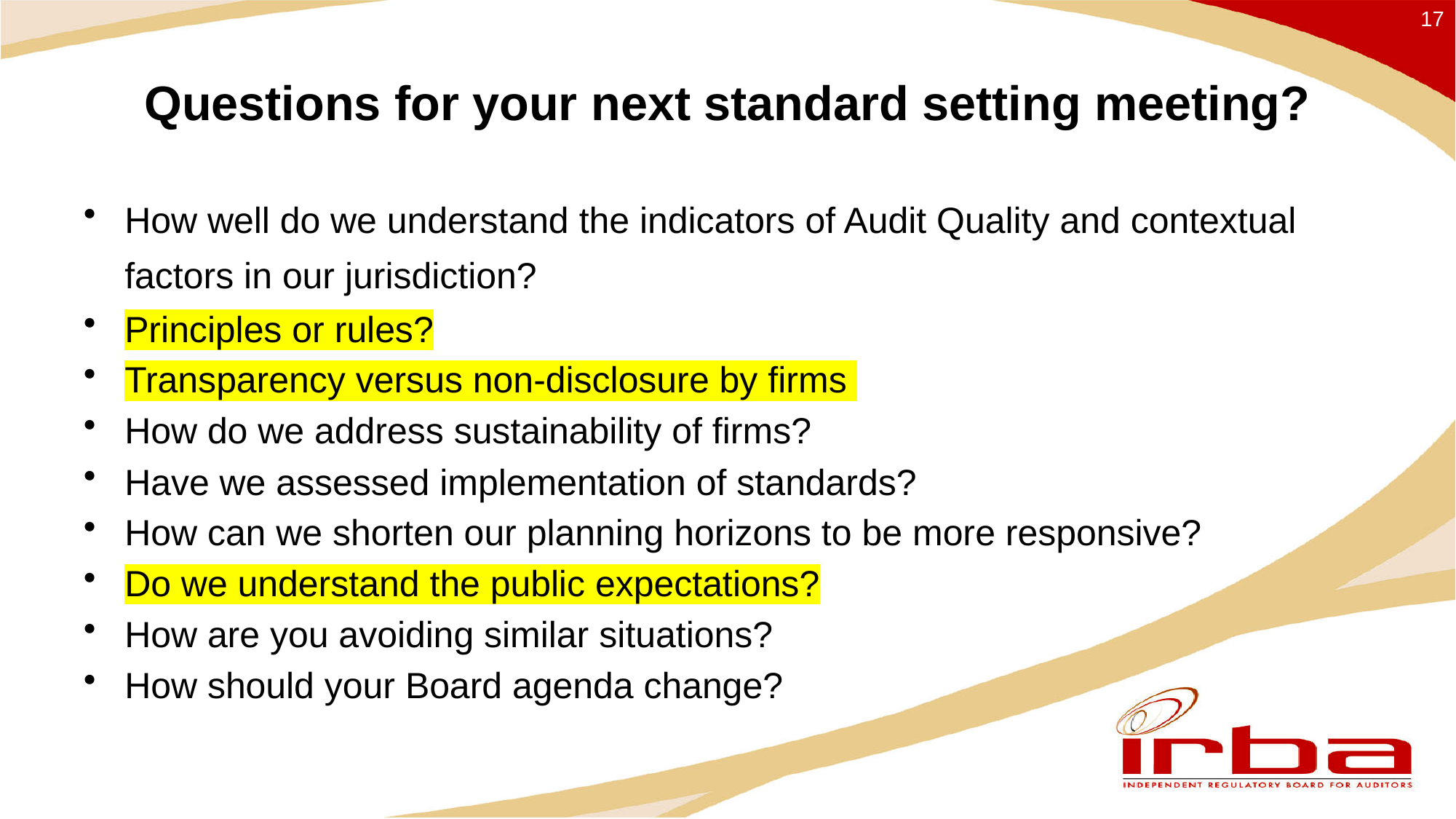

17
# Questions for your next standard setting meeting?
How well do we understand the indicators of Audit Quality and contextual factors in our jurisdiction?
Principles or rules?
Transparency versus non-disclosure by firms
How do we address sustainability of firms?
Have we assessed implementation of standards?
How can we shorten our planning horizons to be more responsive?
Do we understand the public expectations?
How are you avoiding similar situations?
How should your Board agenda change?